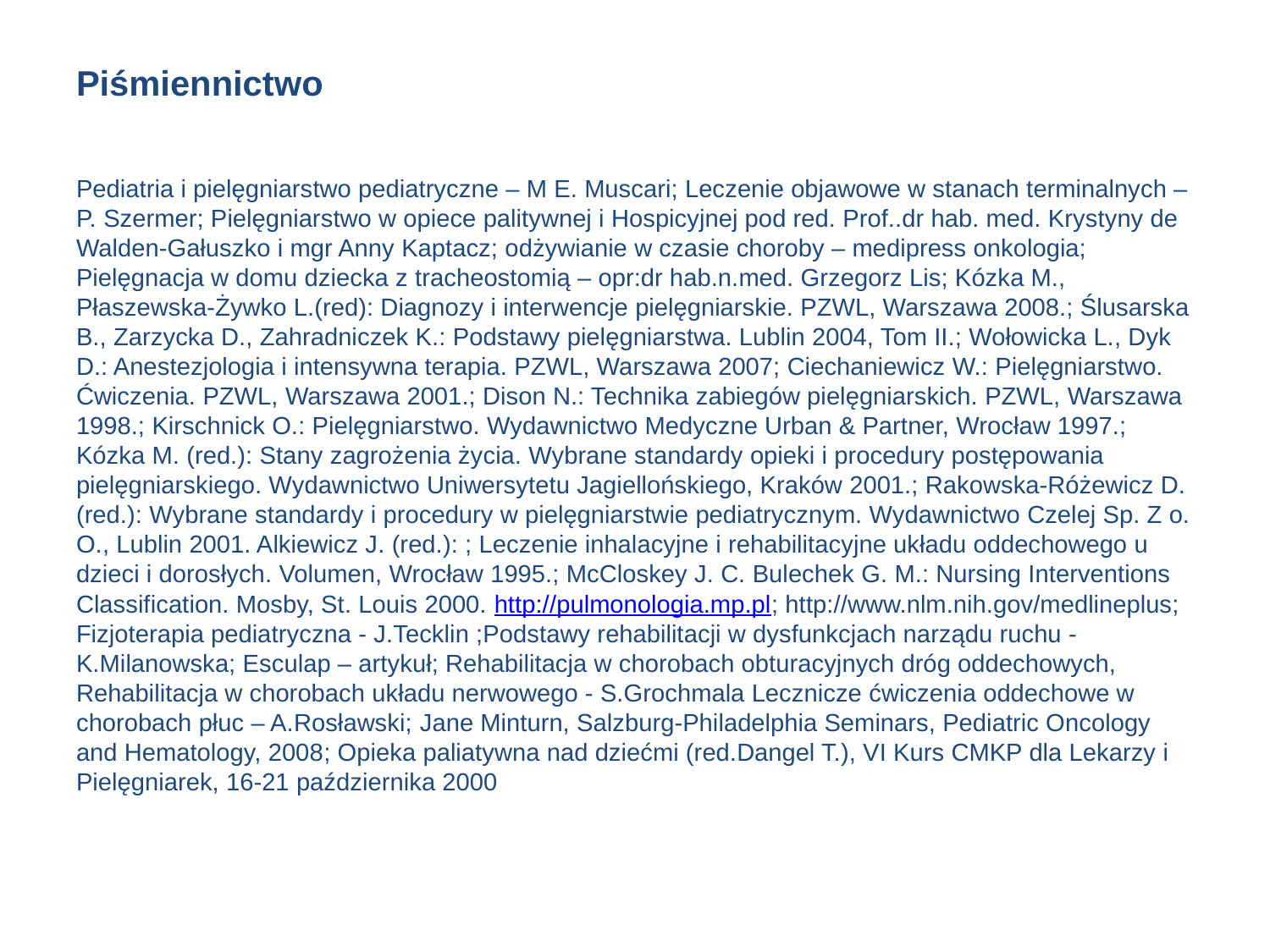

# Piśmiennictwo
Pediatria i pielęgniarstwo pediatryczne – M E. Muscari; Leczenie objawowe w stanach terminalnych – P. Szermer; Pielęgniarstwo w opiece palitywnej i Hospicyjnej pod red. Prof..dr hab. med. Krystyny de Walden-Gałuszko i mgr Anny Kaptacz; odżywianie w czasie choroby – medipress onkologia; Pielęgnacja w domu dziecka z tracheostomią – opr:dr hab.n.med. Grzegorz Lis; Kózka M., Płaszewska-Żywko L.(red): Diagnozy i interwencje pielęgniarskie. PZWL, Warszawa 2008.; Ślusarska B., Zarzycka D., Zahradniczek K.: Podstawy pielęgniarstwa. Lublin 2004, Tom II.; Wołowicka L., Dyk D.: Anestezjologia i intensywna terapia. PZWL, Warszawa 2007; Ciechaniewicz W.: Pielęgniarstwo. Ćwiczenia. PZWL, Warszawa 2001.; Dison N.: Technika zabiegów pielęgniarskich. PZWL, Warszawa 1998.; Kirschnick O.: Pielęgniarstwo. Wydawnictwo Medyczne Urban & Partner, Wrocław 1997.; Kózka M. (red.): Stany zagrożenia życia. Wybrane standardy opieki i procedury postępowania pielęgniarskiego. Wydawnictwo Uniwersytetu Jagiellońskiego, Kraków 2001.; Rakowska-Różewicz D. (red.): Wybrane standardy i procedury w pielęgniarstwie pediatrycznym. Wydawnictwo Czelej Sp. Z o. O., Lublin 2001. Alkiewicz J. (red.): ; Leczenie inhalacyjne i rehabilitacyjne układu oddechowego u dzieci i dorosłych. Volumen, Wrocław 1995.; McCloskey J. C. Bulechek G. M.: Nursing Interventions Classification. Mosby, St. Louis 2000. http://pulmonologia.mp.pl; http://www.nlm.nih.gov/medlineplus; Fizjoterapia pediatryczna - J.Tecklin ;Podstawy rehabilitacji w dysfunkcjach narządu ruchu - K.Milanowska; Esculap – artykuł; Rehabilitacja w chorobach obturacyjnych dróg oddechowych, Rehabilitacja w chorobach układu nerwowego - S.Grochmala Lecznicze ćwiczenia oddechowe w chorobach płuc – A.Rosławski; Jane Minturn, Salzburg-Philadelphia Seminars, Pediatric Oncology and Hematology, 2008; Opieka paliatywna nad dziećmi (red.Dangel T.), VI Kurs CMKP dla Lekarzy i Pielęgniarek, 16-21 października 2000